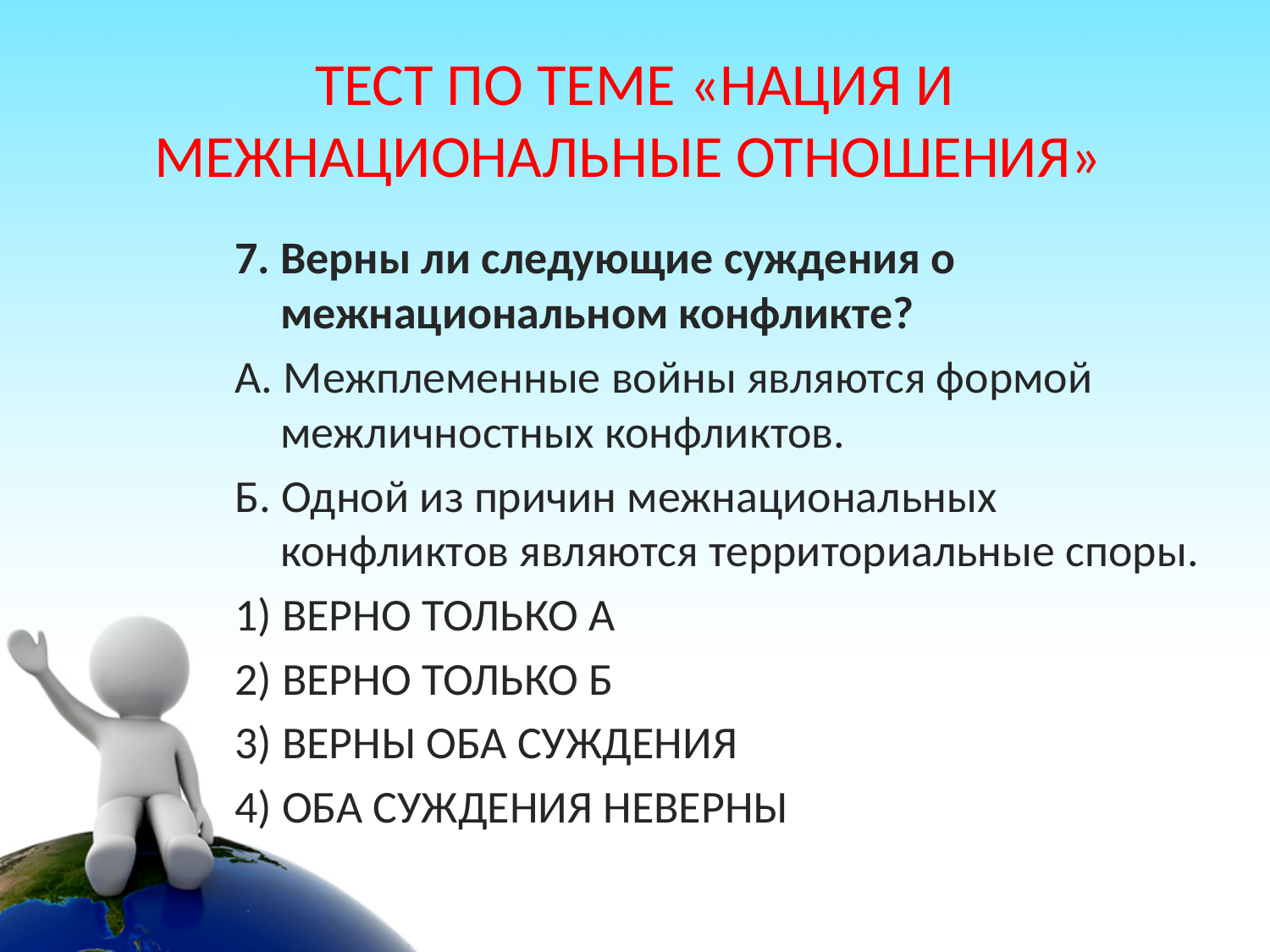

# ТЕСТ ПО ТЕМЕ «НАЦИЯ И МЕЖНАЦИОНАЛЬНЫЕ ОТНОШЕНИЯ»
7. Верны ли следующие суждения о межнациональном конфликте?
А. Межплеменные войны являются формой межличностных конфликтов.
Б. Одной из причин межнациональных конфликтов являются территориальные споры.
1) ВЕРНО ТОЛЬКО А
2) ВЕРНО ТОЛЬКО Б
3) ВЕРНЫ ОБА СУЖДЕНИЯ
4) ОБА СУЖДЕНИЯ НЕВЕРНЫ